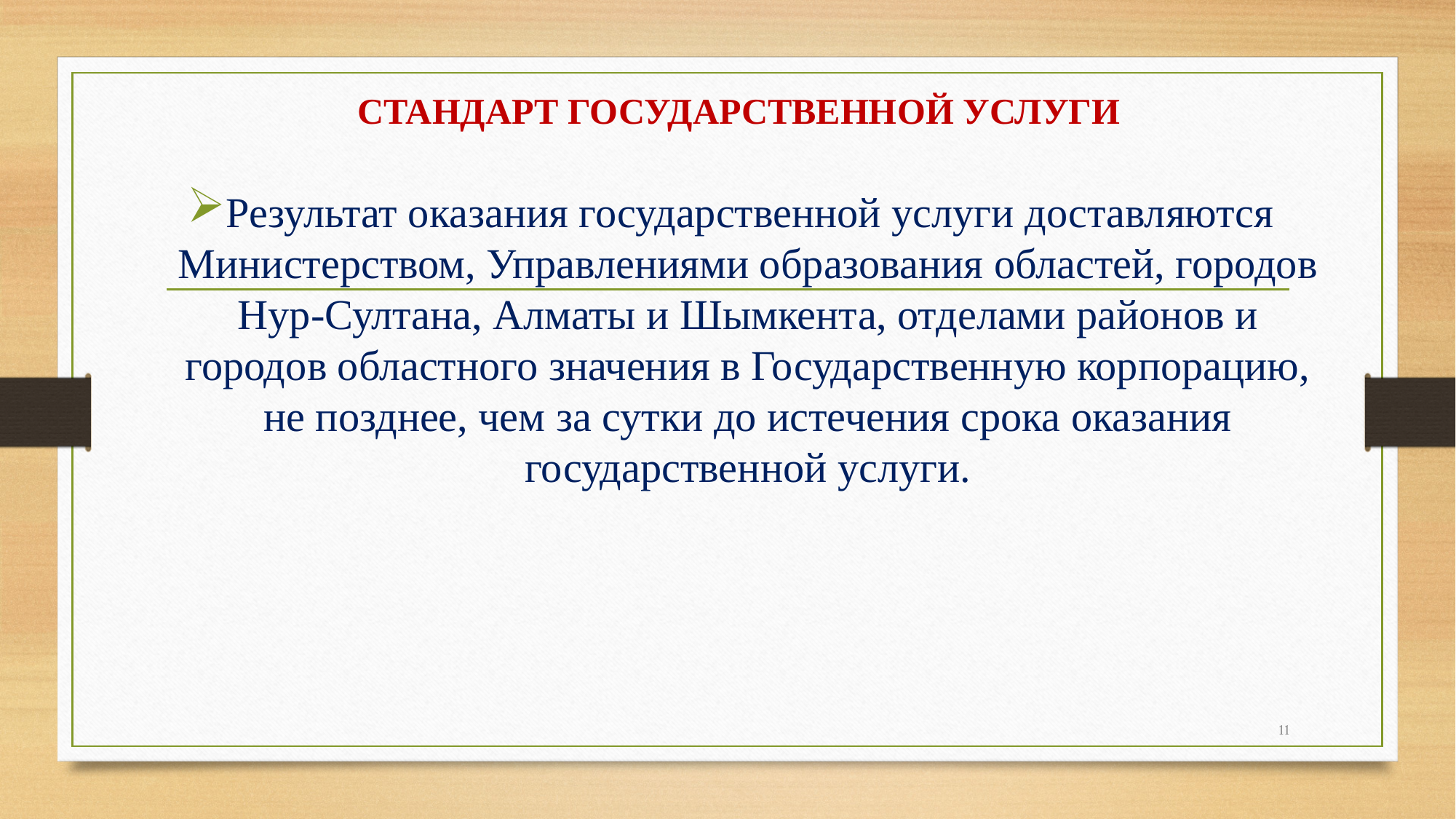

# СТАНДАРТ ГОСУДАРСТВЕННОЙ УСЛУГИ
Результат оказания государственной услуги доставляются Министерством, Управлениями образования областей, городов Нур-Султана, Алматы и Шымкента, отделами районов и городов областного значения в Государственную корпорацию, не позднее, чем за сутки до истечения срока оказания государственной услуги.

11